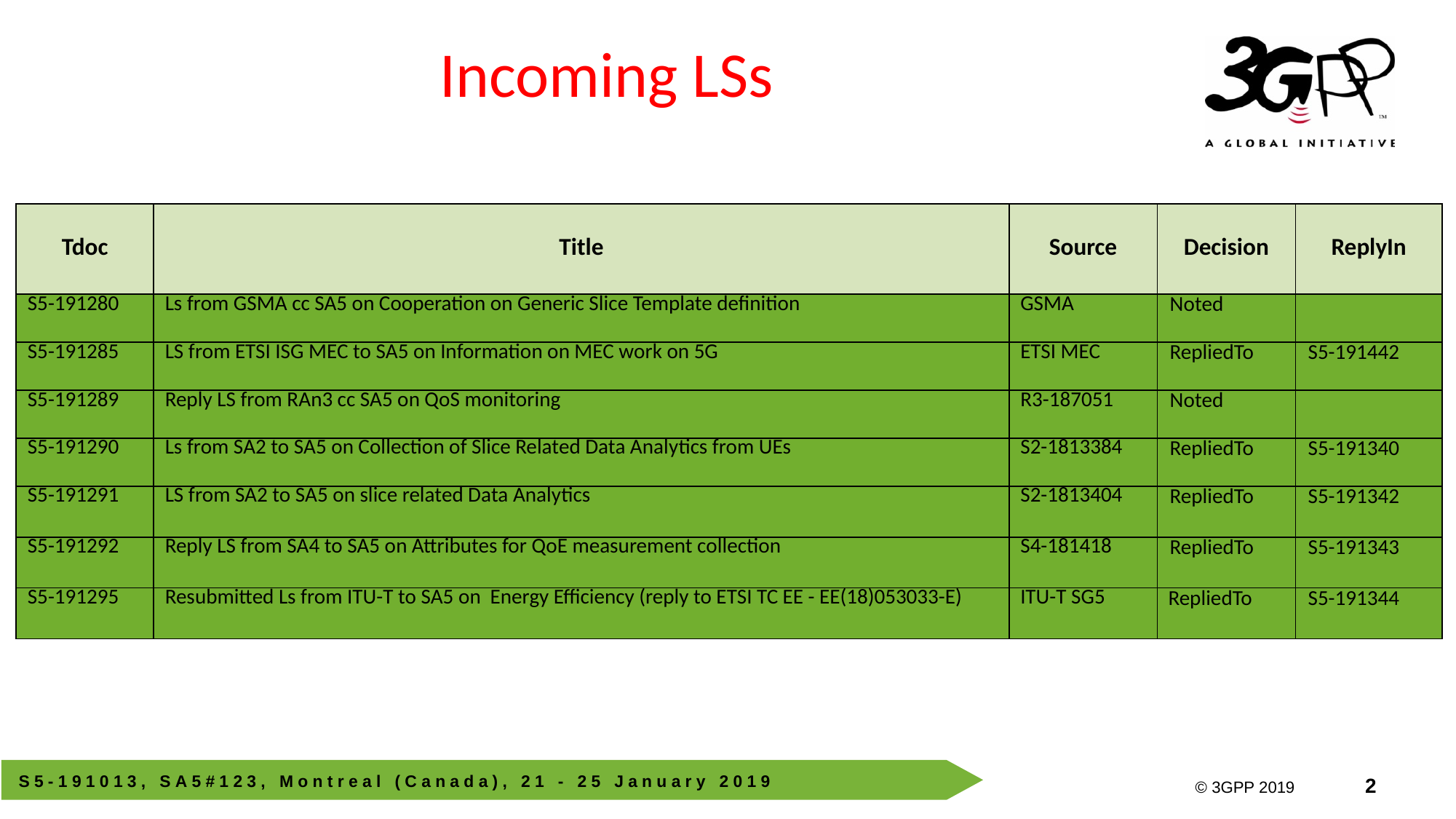

# Incoming LSs
| Tdoc | Title | Source | Decision | ReplyIn |
| --- | --- | --- | --- | --- |
| S5-191280 | Ls from GSMA cc SA5 on Cooperation on Generic Slice Template definition | GSMA | Noted |  |
| S5-191285 | LS from ETSI ISG MEC to SA5 on Information on MEC work on 5G | ETSI MEC | RepliedTo | S5-191442 |
| S5-191289 | Reply LS from RAn3 cc SA5 on QoS monitoring | R3-187051 | Noted |  |
| S5-191290 | Ls from SA2 to SA5 on Collection of Slice Related Data Analytics from UEs | S2-1813384 | RepliedTo | S5-191340 |
| S5-191291 | LS from SA2 to SA5 on slice related Data Analytics | S2-1813404 | RepliedTo | S5-191342 |
| S5-191292 | Reply LS from SA4 to SA5 on Attributes for QoE measurement collection | S4-181418 | RepliedTo | S5-191343 |
| S5-191295 | Resubmitted Ls from ITU-T to SA5 on Energy Efficiency (reply to ETSI TC EE - EE(18)053033-E) | ITU-T SG5 | RepliedTo | S5-191344 |